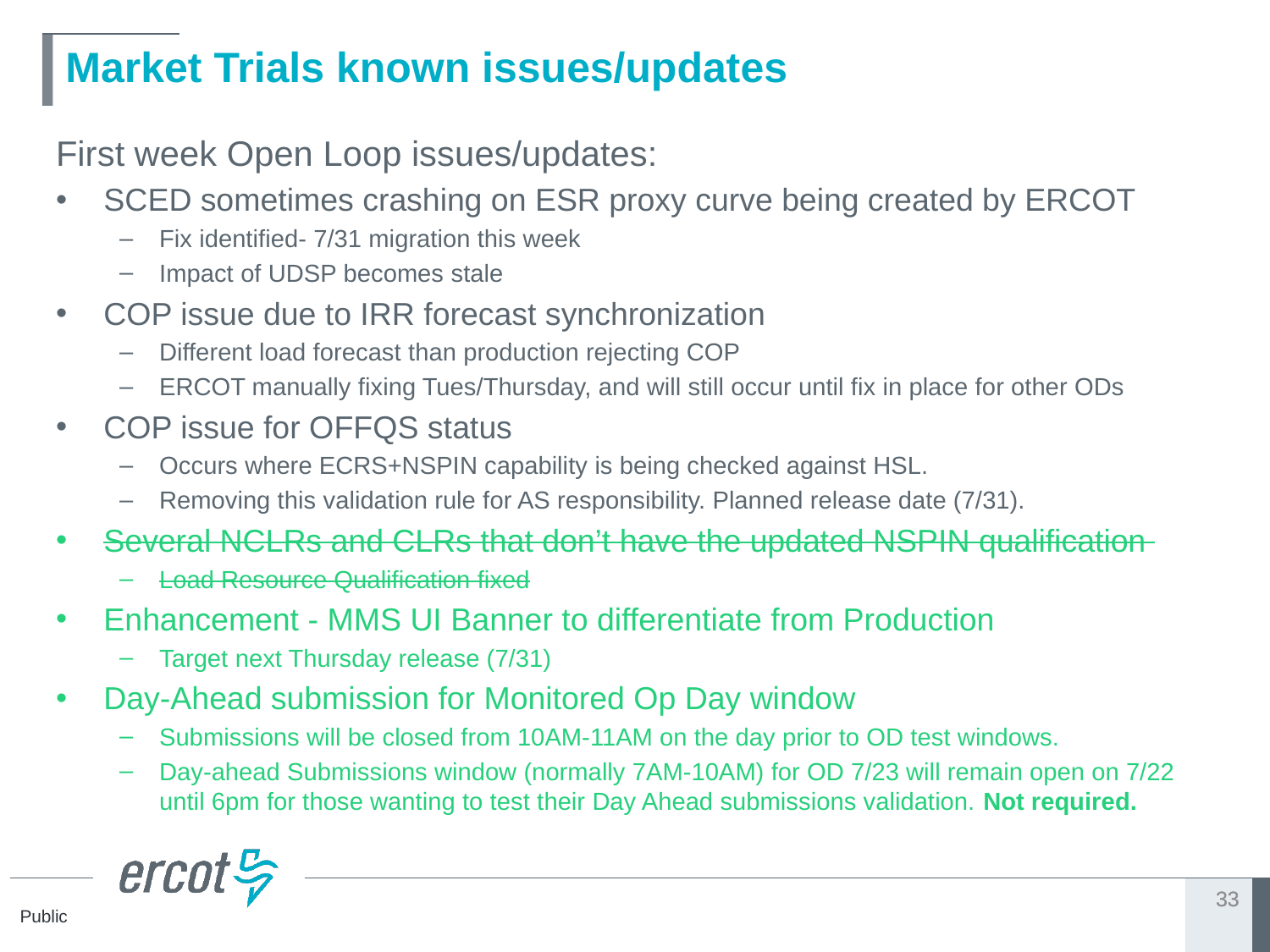

# Market Trials known issues/updates
First week Open Loop issues/updates:
SCED sometimes crashing on ESR proxy curve being created by ERCOT
Fix identified- 7/31 migration this week
Impact of UDSP becomes stale
COP issue due to IRR forecast synchronization
Different load forecast than production rejecting COP
ERCOT manually fixing Tues/Thursday, and will still occur until fix in place for other ODs
COP issue for OFFQS status
Occurs where ECRS+NSPIN capability is being checked against HSL.
Removing this validation rule for AS responsibility. Planned release date (7/31).
Several NCLRs and CLRs that don’t have the updated NSPIN qualification
Load Resource Qualification fixed
Enhancement - MMS UI Banner to differentiate from Production
Target next Thursday release (7/31)
Day-Ahead submission for Monitored Op Day window
Submissions will be closed from 10AM-11AM on the day prior to OD test windows.
Day-ahead Submissions window (normally 7AM-10AM) for OD 7/23 will remain open on 7/22 until 6pm for those wanting to test their Day Ahead submissions validation. Not required.

33